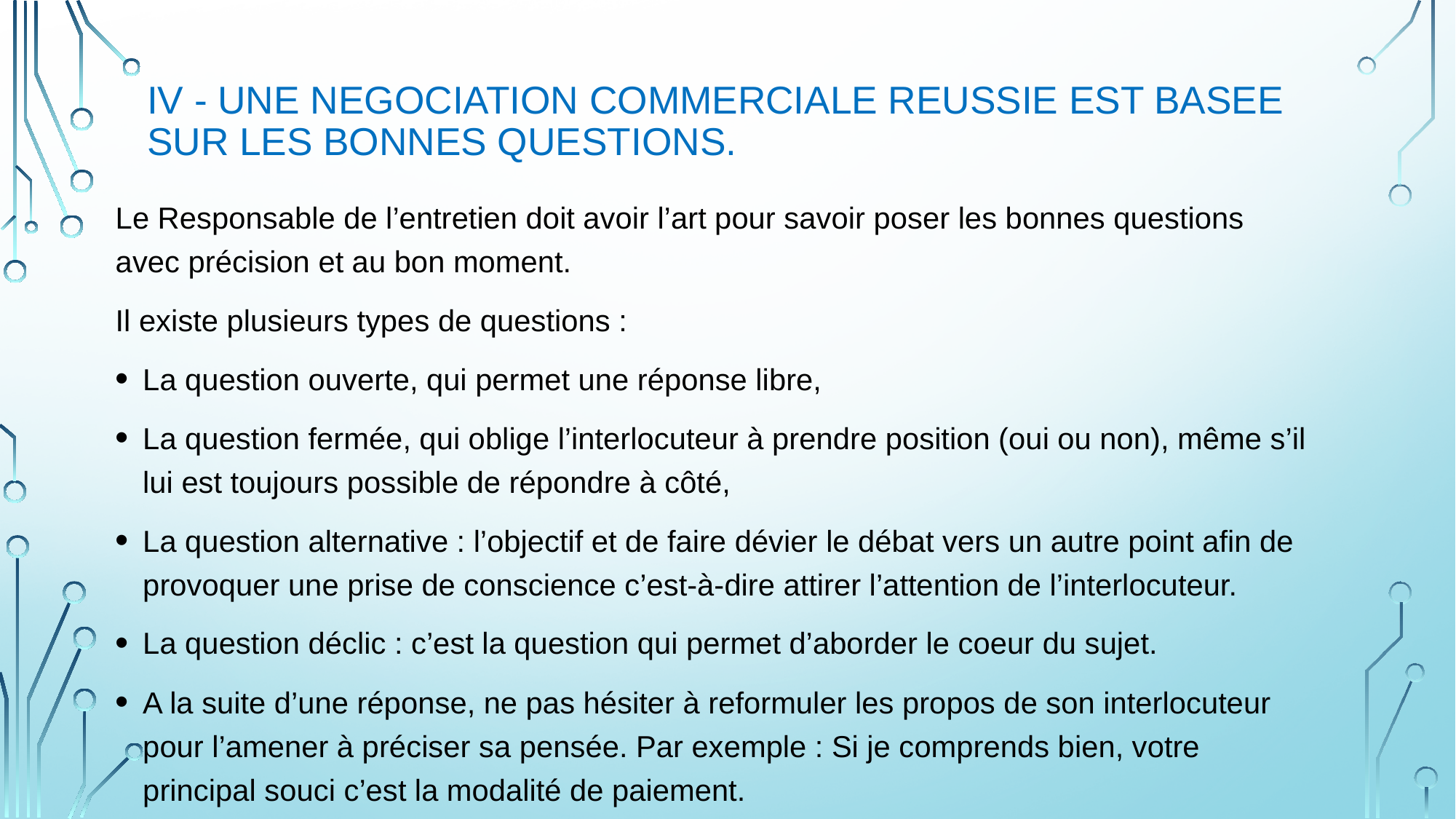

# IV - UNE NEGOCIATION COMMERCIALE REUSSIE EST BASEE SUR LES BONNES QUESTIONS.
Le Responsable de l’entretien doit avoir l’art pour savoir poser les bonnes questions avec précision et au bon moment.
Il existe plusieurs types de questions :
La question ouverte, qui permet une réponse libre,
La question fermée, qui oblige l’interlocuteur à prendre position (oui ou non), même s’il lui est toujours possible de répondre à côté,
La question alternative : l’objectif et de faire dévier le débat vers un autre point afin de provoquer une prise de conscience c’est-à-dire attirer l’attention de l’interlocuteur.
La question déclic : c’est la question qui permet d’aborder le coeur du sujet.
A la suite d’une réponse, ne pas hésiter à reformuler les propos de son interlocuteur pour l’amener à préciser sa pensée. Par exemple : Si je comprends bien, votre principal souci c’est la modalité de paiement.